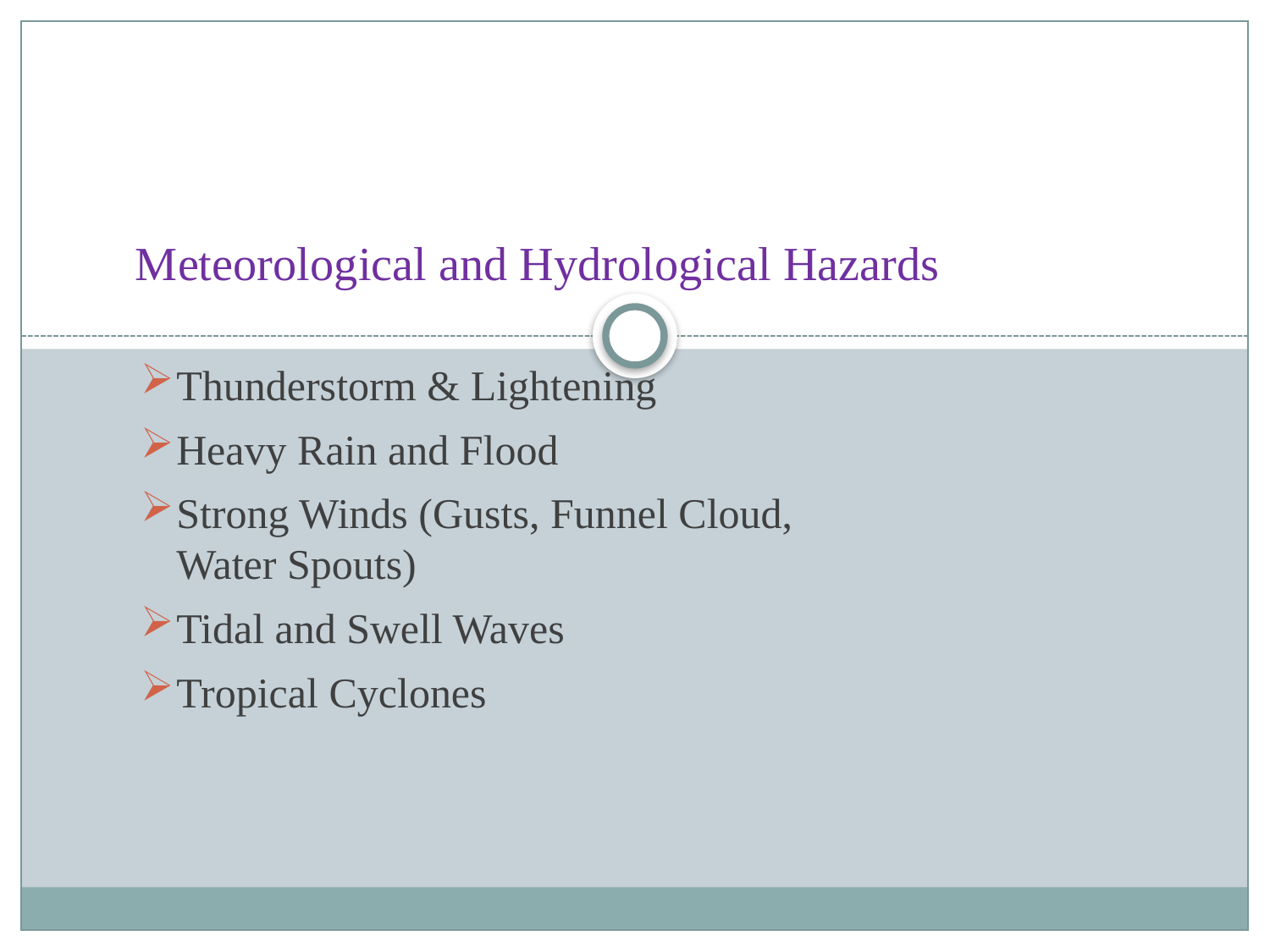

Meteorological and Hydrological Hazards
Thunderstorm & Lightening
Heavy Rain and Flood
Strong Winds (Gusts, Funnel Cloud, Water Spouts)
Tidal and Swell Waves
Tropical Cyclones